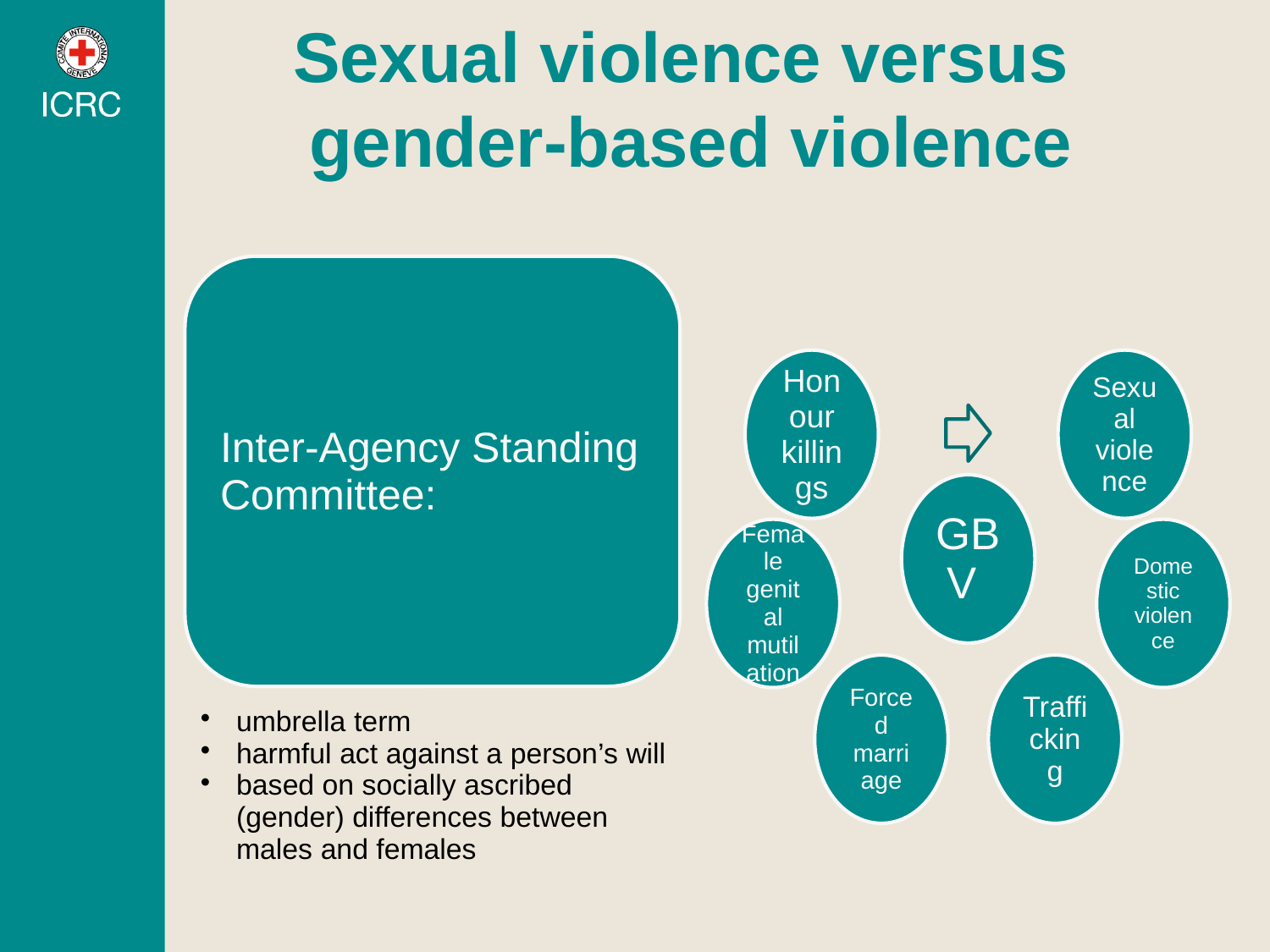

# Sexual violence versus gender-based violence
GBV
Sexual violence
Domestic violence
Trafficking
Forced marriage
Female genital mutilation
Honour killings
Inter-Agency Standing Committee:
harmful act against a person’s will
based on socially ascribed (gender) differences between males and females
umbrella term